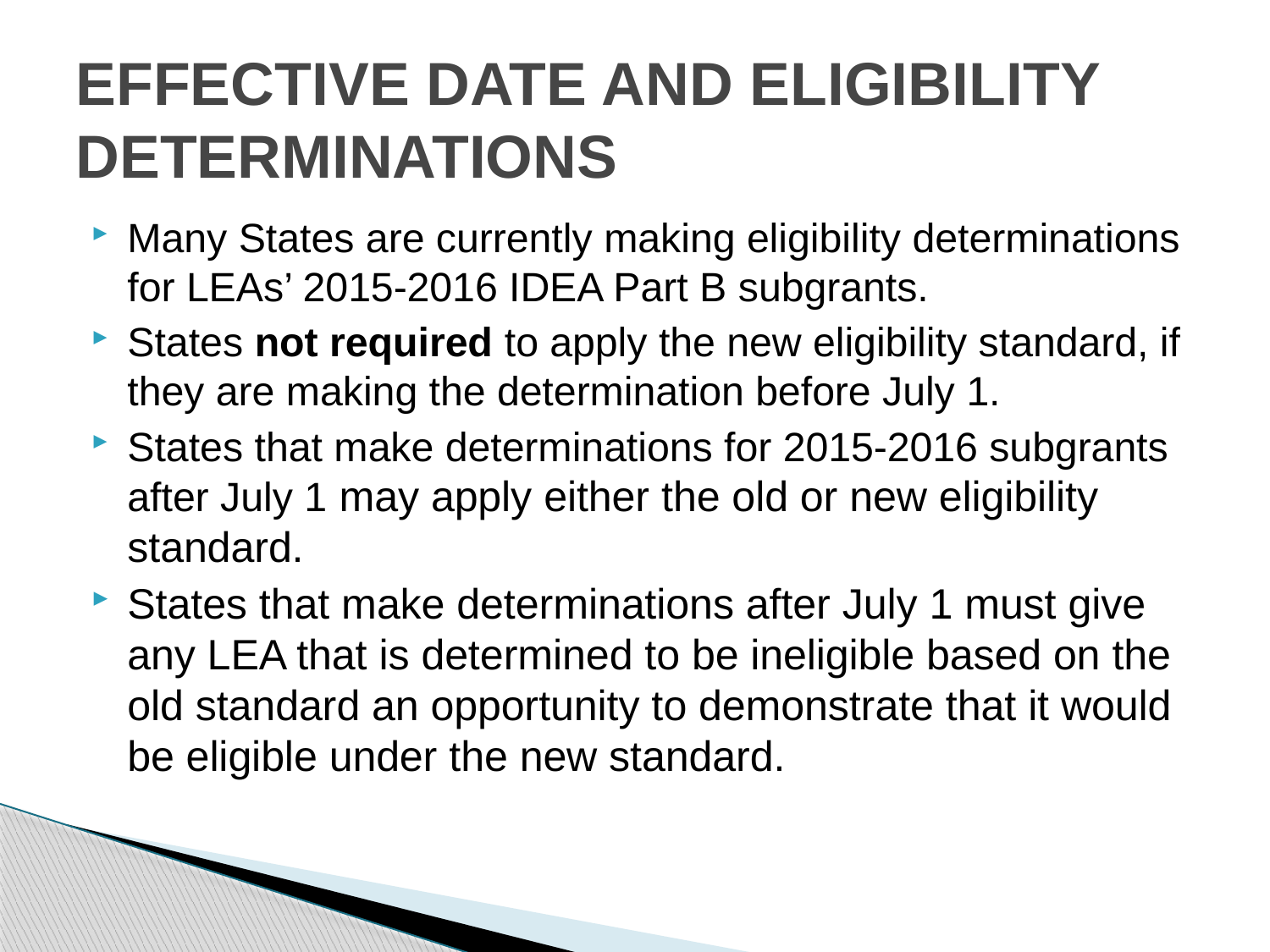

# Effective Date and Eligibility Determinations
Many States are currently making eligibility determinations for LEAs’ 2015-2016 IDEA Part B subgrants.
States not required to apply the new eligibility standard, if they are making the determination before July 1.
States that make determinations for 2015-2016 subgrants after July 1 may apply either the old or new eligibility standard.
States that make determinations after July 1 must give any LEA that is determined to be ineligible based on the old standard an opportunity to demonstrate that it would be eligible under the new standard.